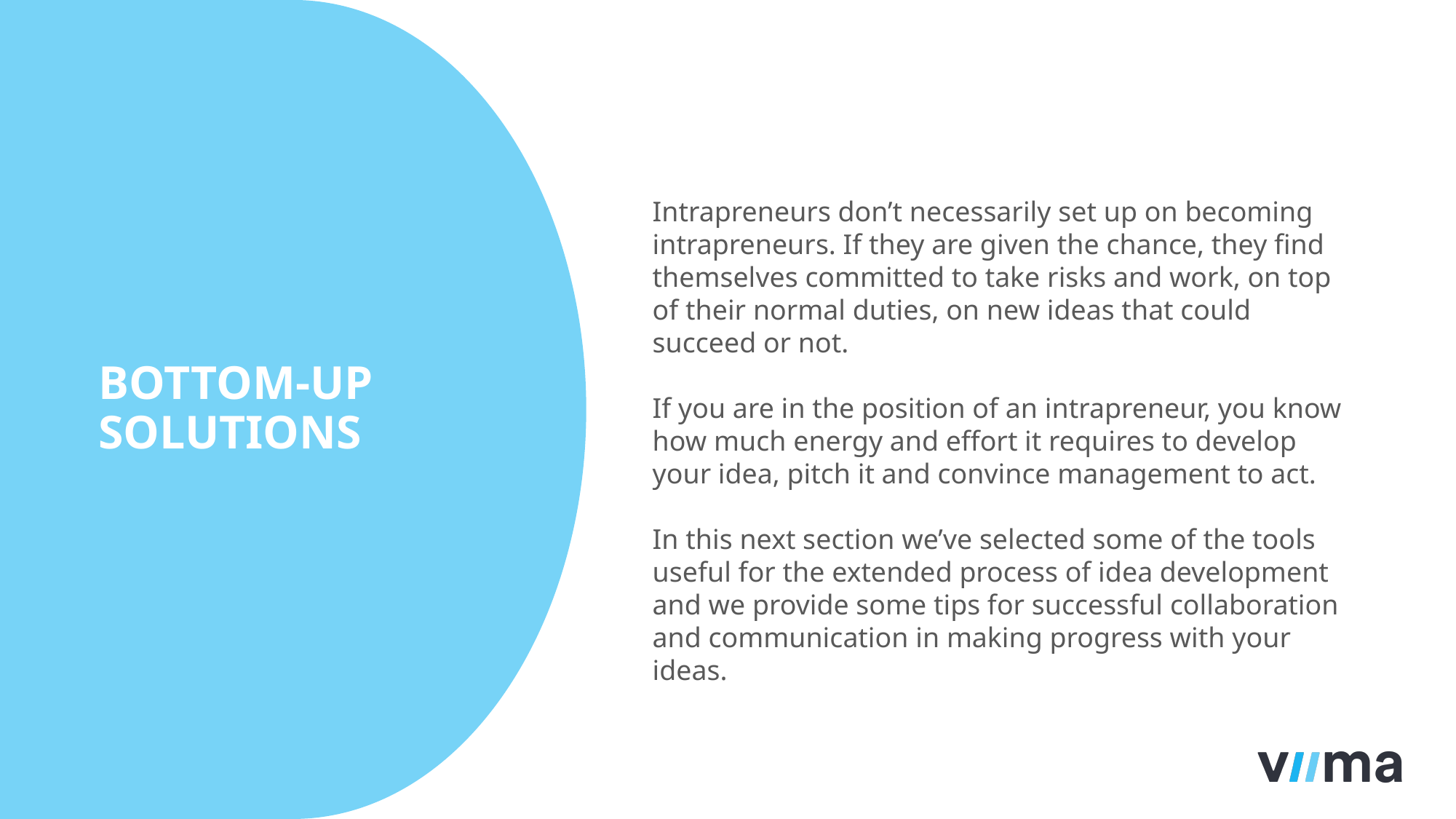

Intrapreneurs don’t necessarily set up on becoming intrapreneurs. If they are given the chance, they find themselves committed to take risks and work, on top of their normal duties, on new ideas that could succeed or not.

If you are in the position of an intrapreneur, you know how much energy and effort it requires to develop your idea, pitch it and convince management to act.

In this next section we’ve selected some of the tools useful for the extended process of idea development and we provide some tips for successful collaboration and communication in making progress with your ideas.
BOTTOM-UP SOLUTIONS